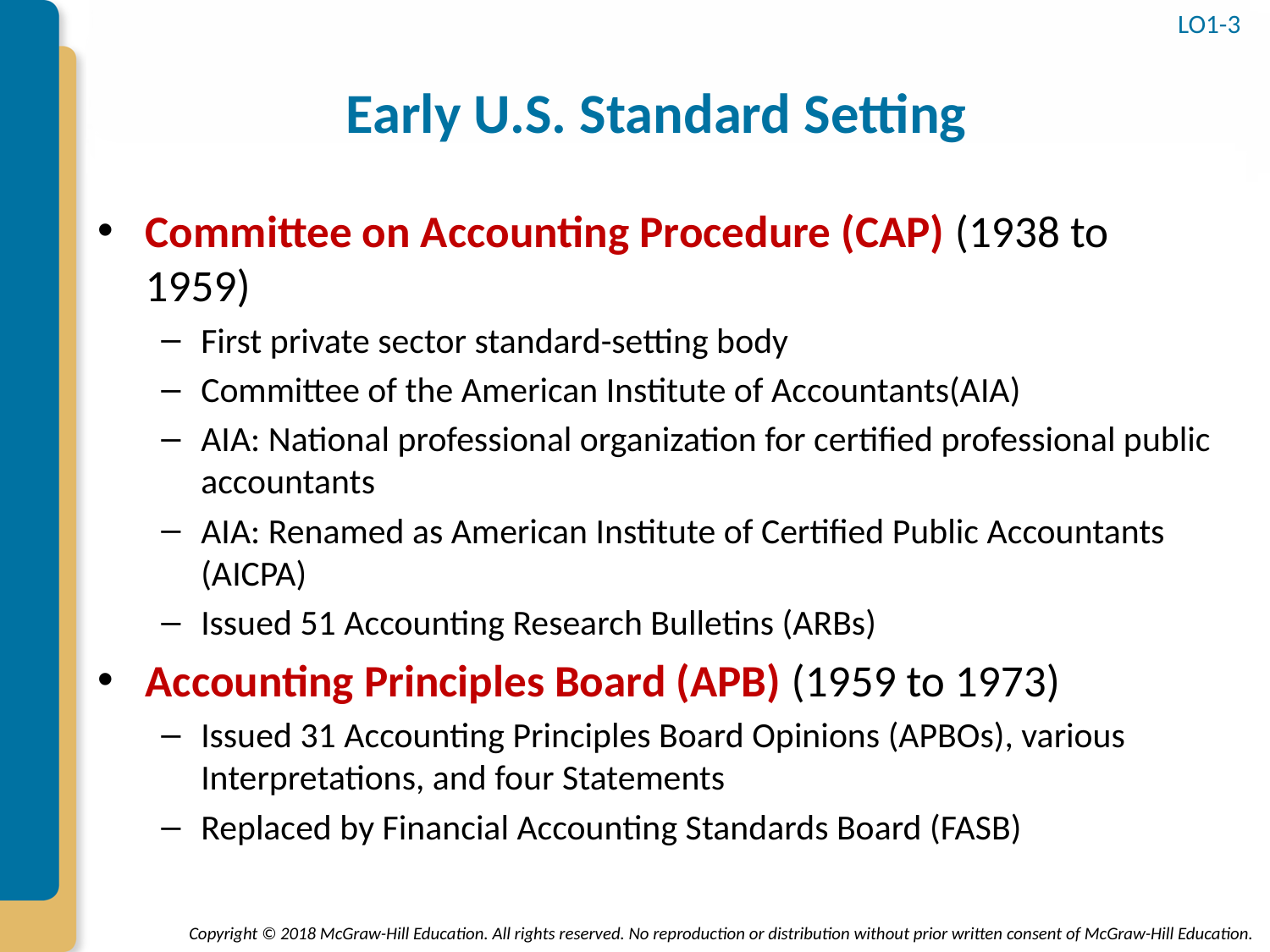

LO1-3
# Early U.S. Standard Setting
Committee on Accounting Procedure (CAP) (1938 to 1959)
First private sector standard-setting body
Committee of the American Institute of Accountants(AIA)
AIA: National professional organization for certified professional public accountants
AIA: Renamed as American Institute of Certified Public Accountants (AICPA)
Issued 51 Accounting Research Bulletins (ARBs)
Accounting Principles Board (APB) (1959 to 1973)
Issued 31 Accounting Principles Board Opinions (APBOs), various Interpretations, and four Statements
Replaced by Financial Accounting Standards Board (FASB)